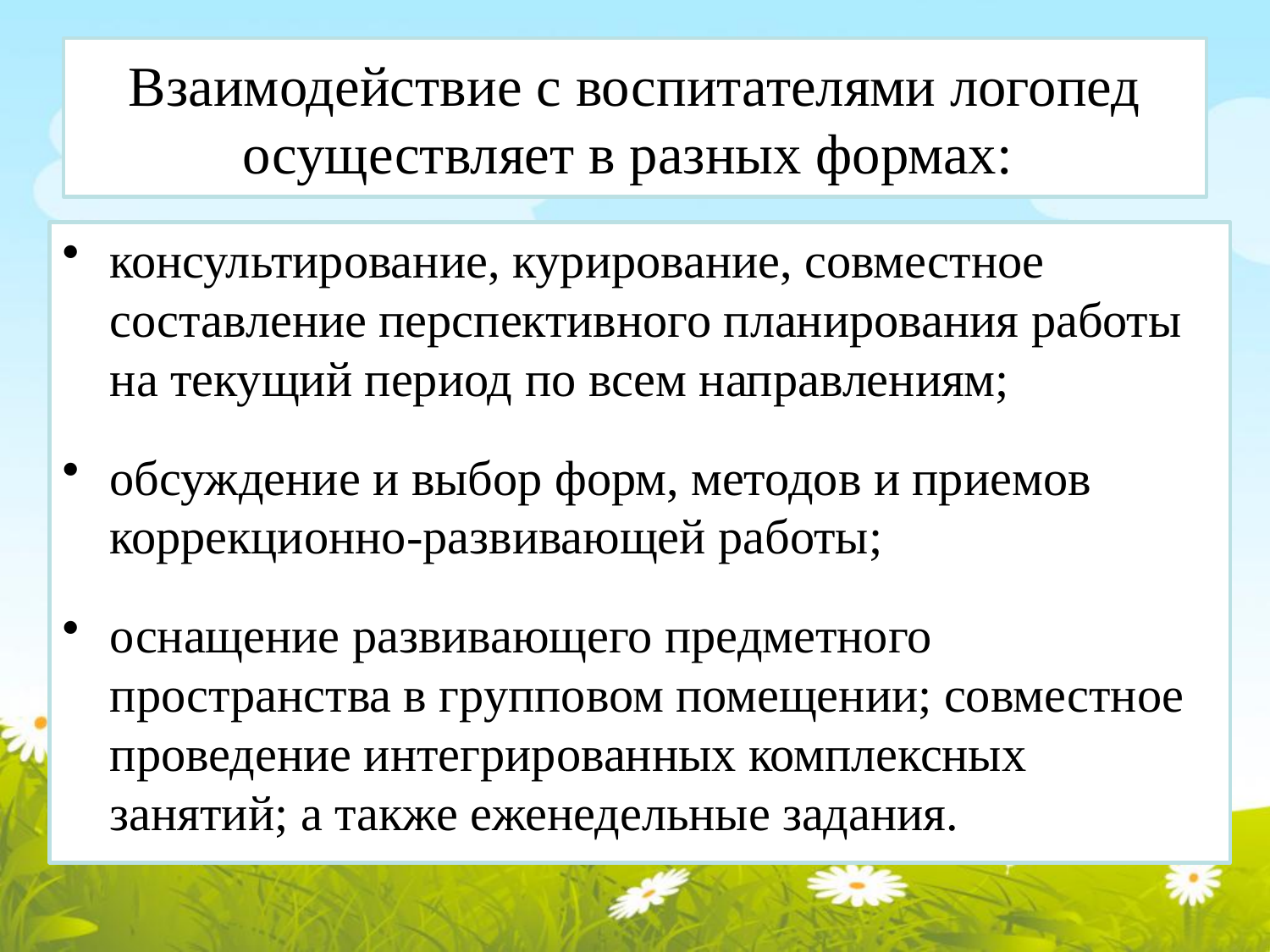

# Взаимодействие с воспитателями логопед осуществляет в разных формах:
консультирование, курирование, совместное составление перспективного планирования работы на текущий период по всем направлениям;

обсуждение и выбор форм, методов и приемов коррекционно-развивающей работы;

оснащение развивающего предметного пространства в групповом помещении; совместное проведение интегрированных комплексных занятий; а также еженедельные задания.